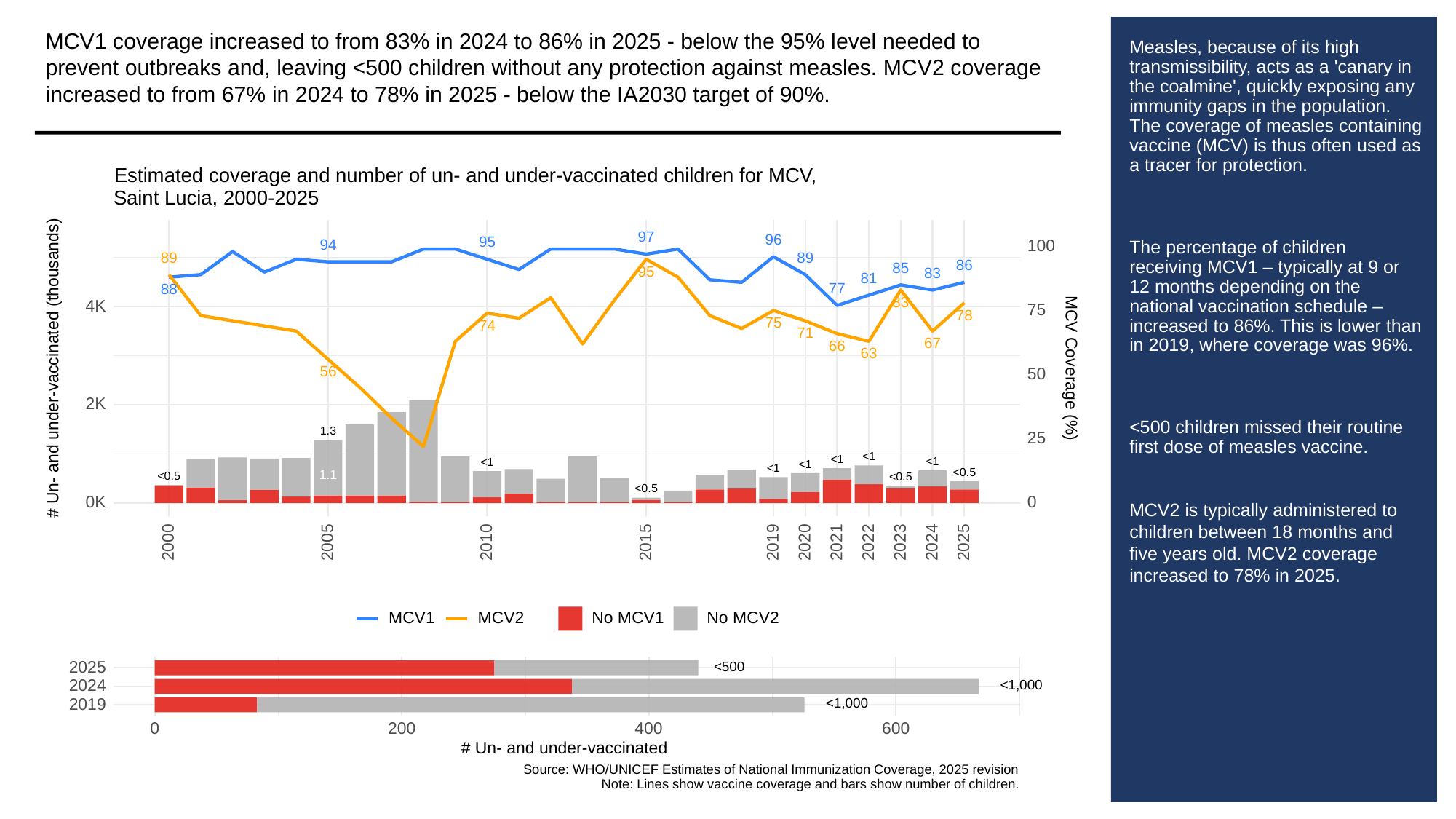

MCV1 coverage increased to from 83% in 2024 to 86% in 2025 - below the 95% level needed to prevent outbreaks and, leaving <500 children without any protection against measles. MCV2 coverage increased to from 67% in 2024 to 78% in 2025 - below the IA2030 target of 90%.
# Measles, because of its high transmissibility, acts as a 'canary in the coalmine', quickly exposing any immunity gaps in the population. The coverage of measles containing vaccine (MCV) is thus often used as a tracer for protection.

The percentage of children receiving MCV1 – typically at 9 or 12 months depending on the national vaccination schedule – increased to 86%. This is lower than in 2019, where coverage was 96%.

<500 children missed their routine first dose of measles vaccine.

MCV2 is typically administered to children between 18 months and five years old. MCV2 coverage increased to 78% in 2025.

Estimated coverage and number of un- and under-vaccinated children for MCV,
Saint Lucia, 2000-2025

97
96
95
94
100

89
89

86
85
95
83
81
77
88
83
4K
75

78
75
74
71
67
66
63

# Un- and under-vaccinated (thousands)
MCV Coverage (%)
56
50
2K

1.3
25

<1

<1

<1

<1

<1
<1

<0.5

1.1

<0.5

<0.5

<0.5

0K
0

2023
2000
2005
2010
2015
2019
2020
2021
2022
2024
2025

MCV1
MCV2
No MCV1
No MCV2

2025
<500

<1,000
2024

<1,000
2019

0
200
400
600
# Un- and under-vaccinated
Source: WHO/UNICEF Estimates of National Immunization Coverage, 2025 revision
Note: Lines show vaccine coverage and bars show number of children.